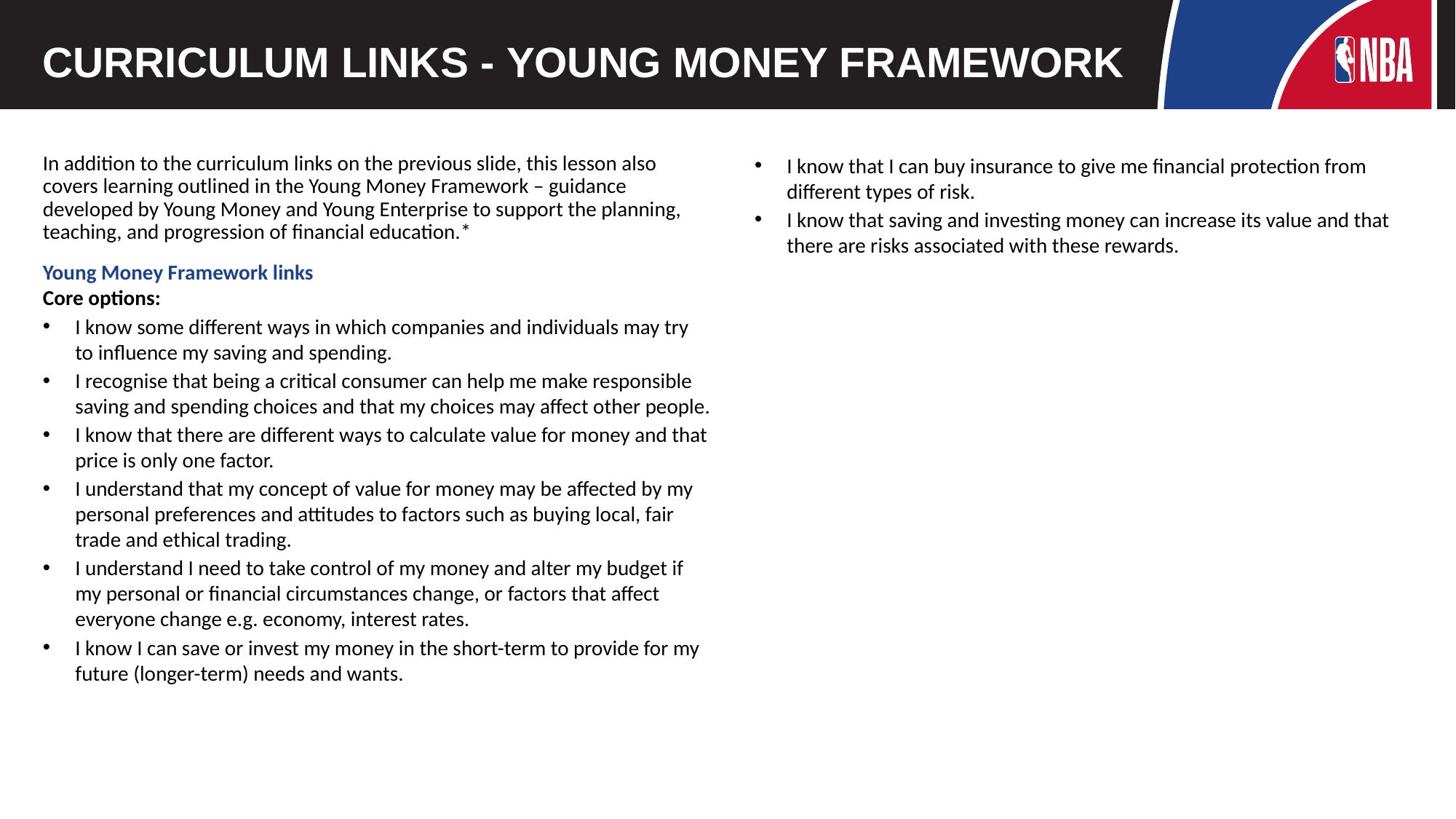

# CURRICULUM LINKS - YOUNG MONEY FRAMEWORK
In addition to the curriculum links on the previous slide, this lesson also covers learning outlined in the Young Money Framework – guidance developed by Young Money and Young Enterprise to support the planning, teaching, and progression of financial education.*
Young Money Framework links
Core options:
I know some different ways in which companies and individuals may try to influence my saving and spending.
I recognise that being a critical consumer can help me make responsible saving and spending choices and that my choices may affect other people.
I know that there are different ways to calculate value for money and that price is only one factor.
I understand that my concept of value for money may be affected by my personal preferences and attitudes to factors such as buying local, fair trade and ethical trading.
I understand I need to take control of my money and alter my budget if my personal or financial circumstances change, or factors that affect everyone change e.g. economy, interest rates.
I know I can save or invest my money in the short-term to provide for my future (longer-term) needs and wants.

Challenge options:
I know that I can buy insurance to give me financial protection from different types of risk.
I know that saving and investing money can increase its value and that there are risks associated with these rewards.